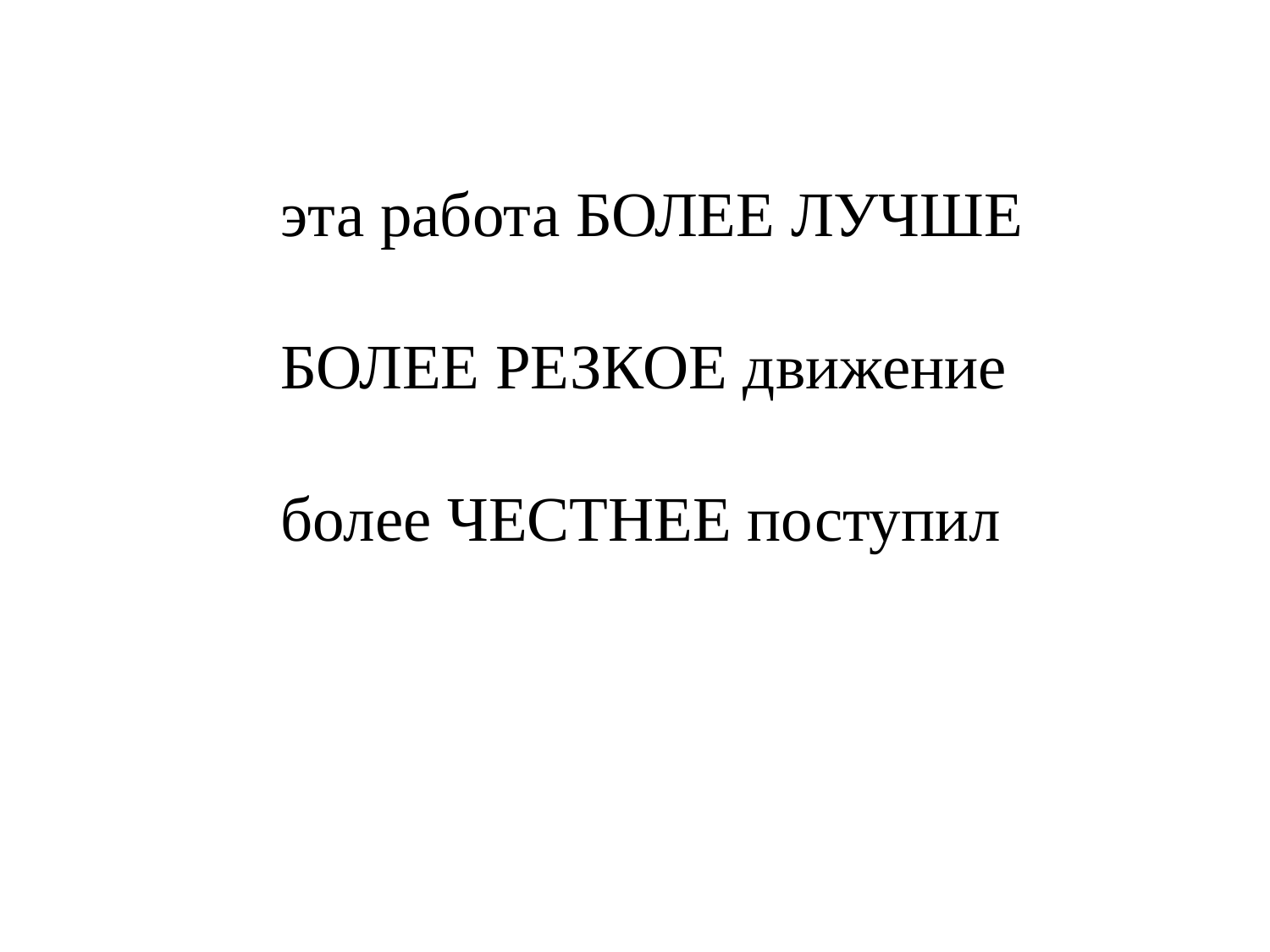

эта работа БОЛЕЕ ЛУЧШЕ

БОЛЕЕ РЕЗКОЕ движение

более ЧЕСТНЕЕ поступил